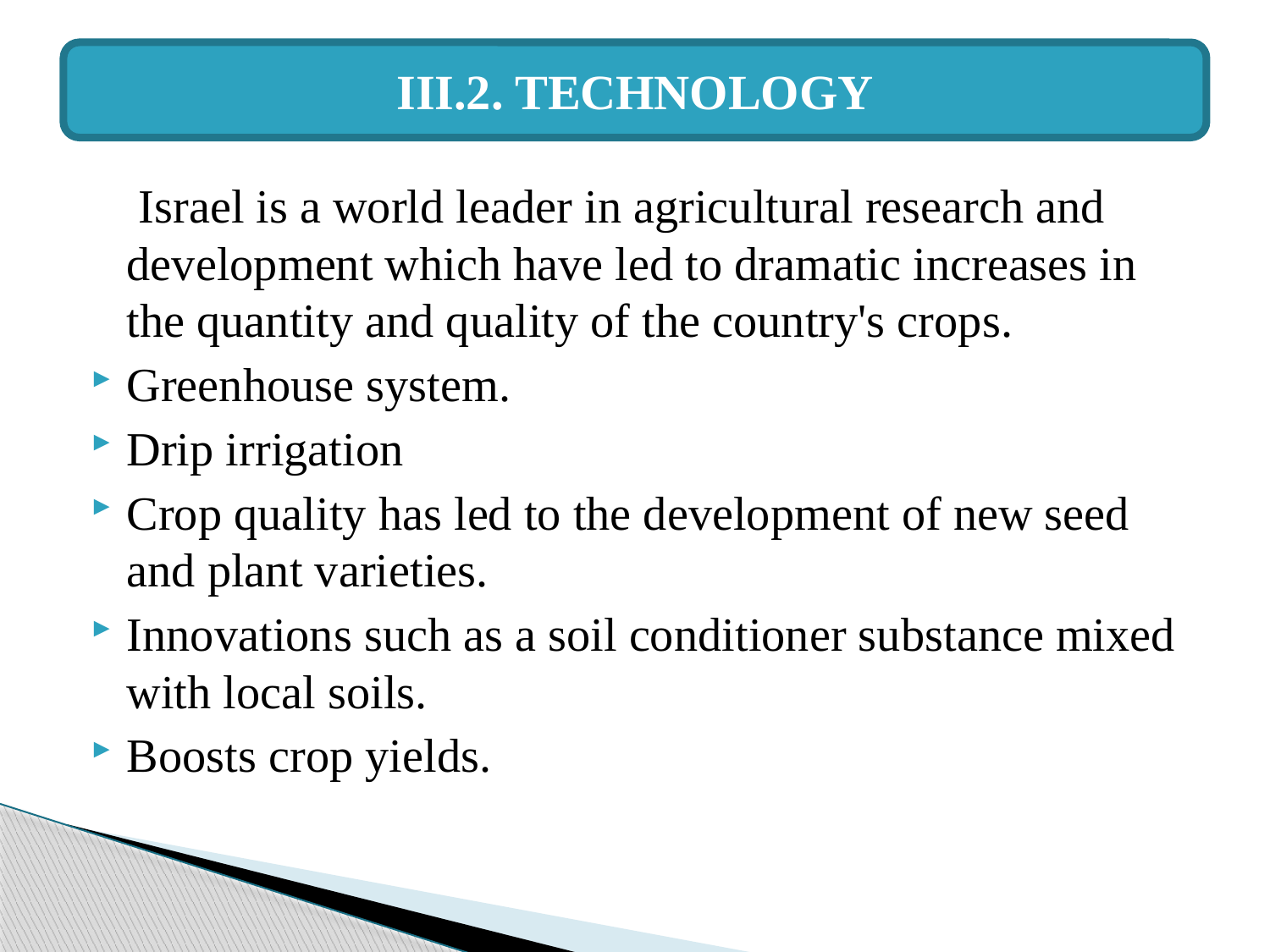

# III.2. TECHNOLOGY
III.2. TECHNOLOGY
    Israel is a world leader in agricultural research and development which have led to dramatic increases in the quantity and quality of the country's crops.
Greenhouse system.
Drip irrigation
Crop quality has led to the development of new seed and plant varieties.
Innovations such as a soil conditioner substance mixed with local soils.
Boosts crop yields.